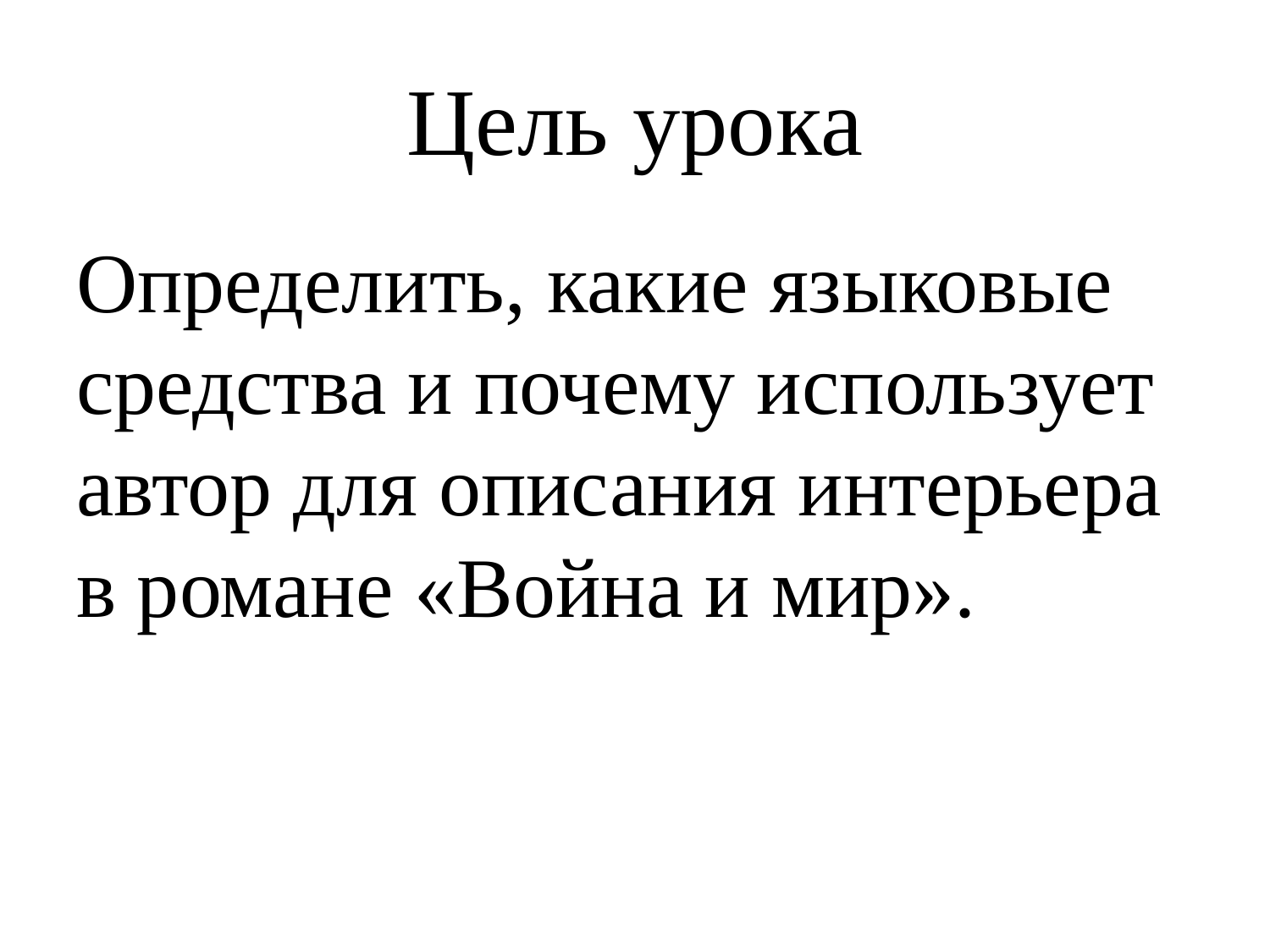

# Цель урока
Определить, какие языковые средства и почему использует автор для описания интерьера в романе «Война и мир».